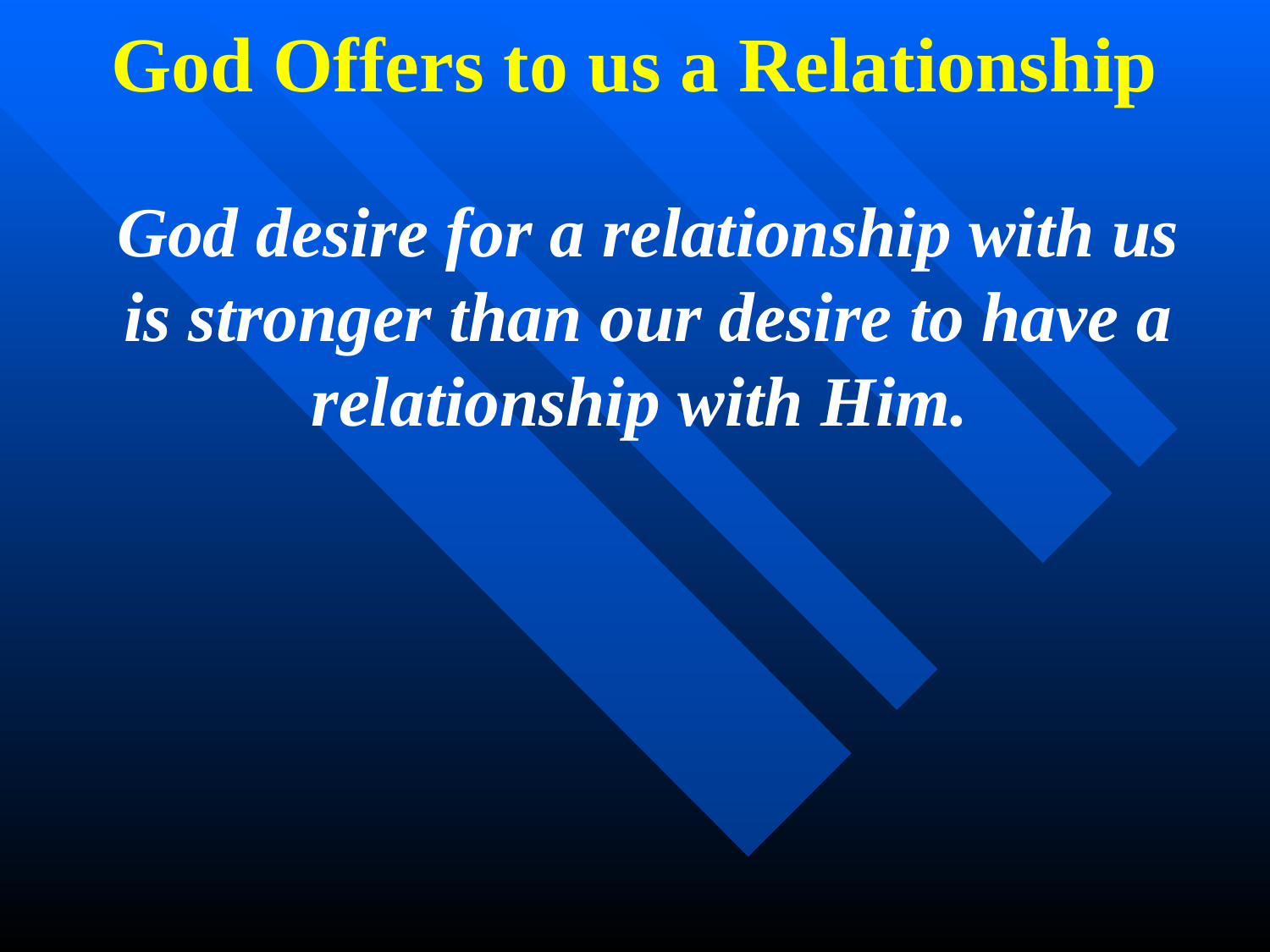

God Offers to us a Relationship
	God desire for a relationship with us is stronger than our desire to have a relationship with Him.